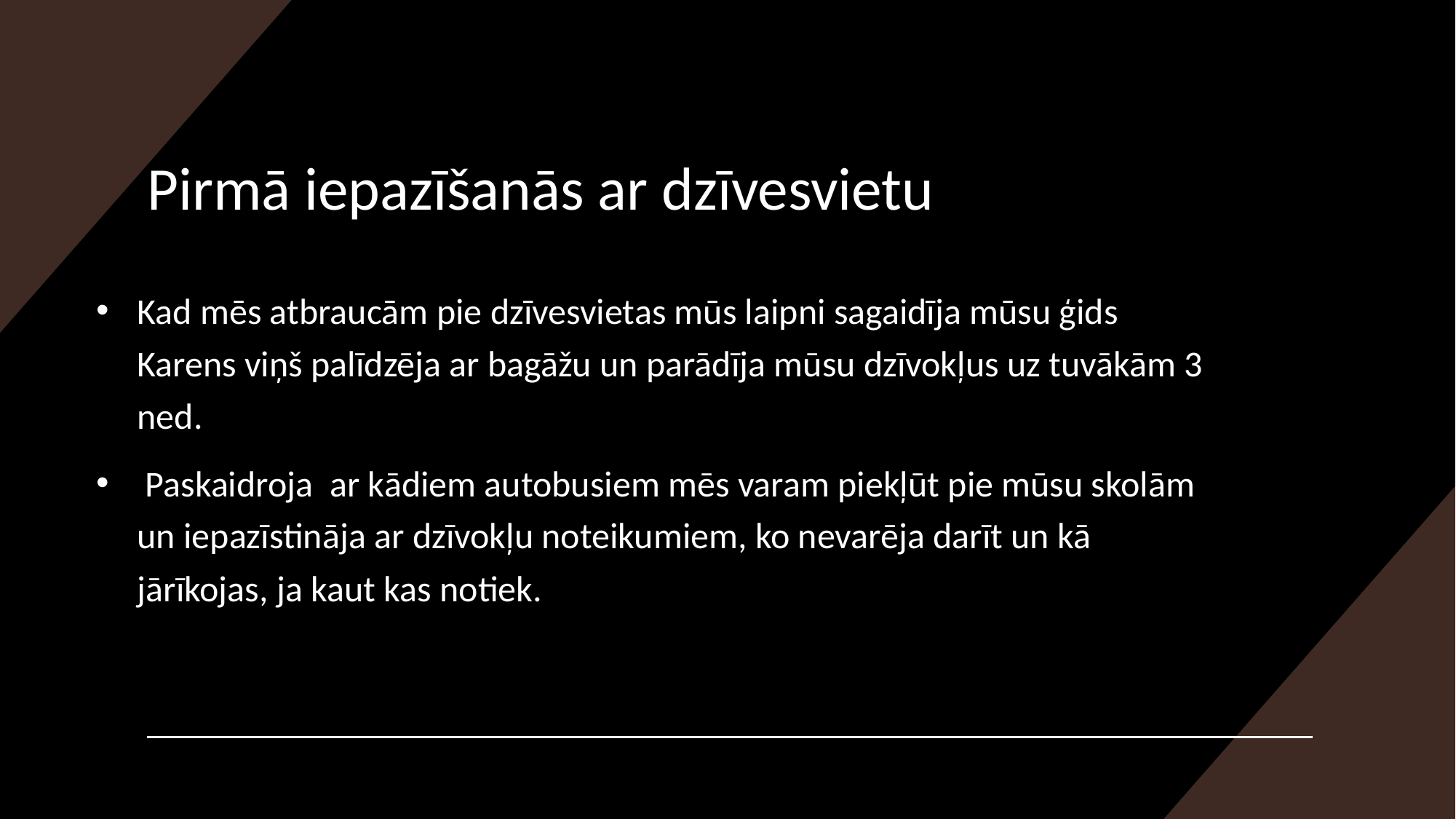

# Pirmā iepazīšanās ar dzīvesvietu
Kad mēs atbraucām pie dzīvesvietas mūs laipni sagaidīja mūsu ģids Karens viņš palīdzēja ar bagāžu un parādīja mūsu dzīvokļus uz tuvākām 3 ned.
 Paskaidroja  ar kādiem autobusiem mēs varam piekļūt pie mūsu skolām un iepazīstināja ar dzīvokļu noteikumiem, ko nevarēja darīt un kā jārīkojas, ja kaut kas notiek.